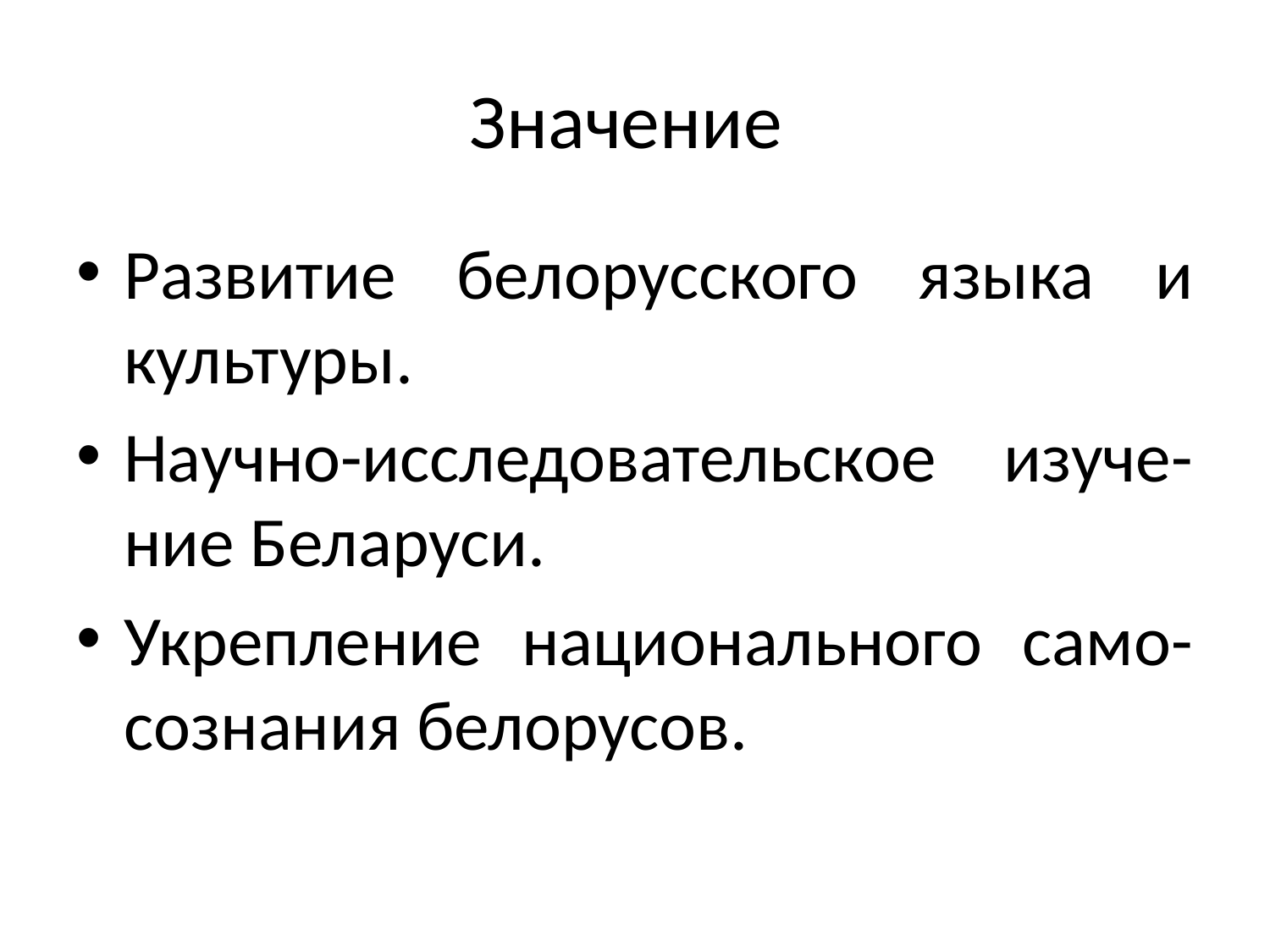

# Значение
Развитие белорусского языка и культуры.
Научно-исследовательское изуче-ние Беларуси.
Укрепление национального само-сознания белорусов.